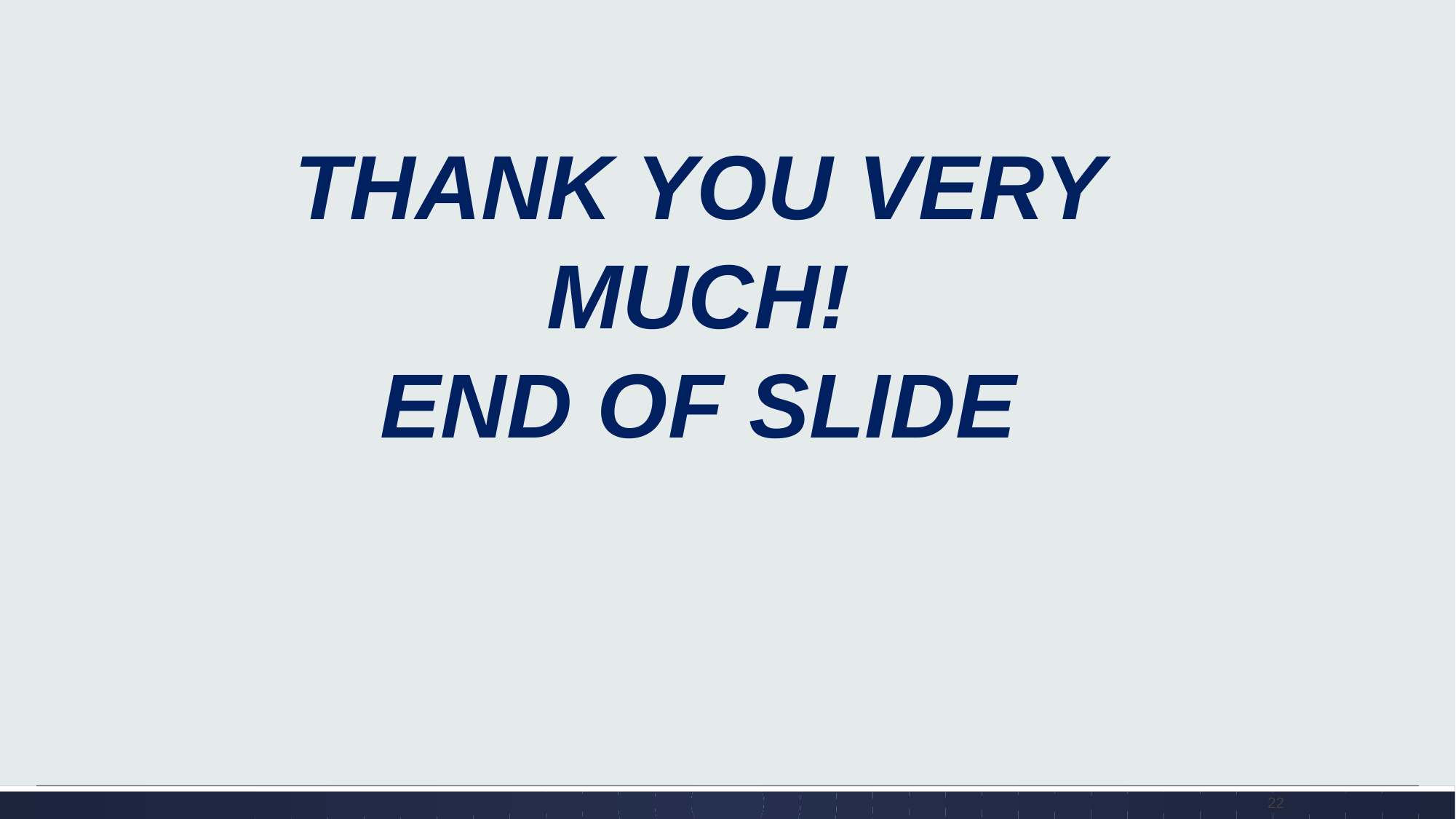

THANK YOU VERY MUCH!
END OF SLIDE

22